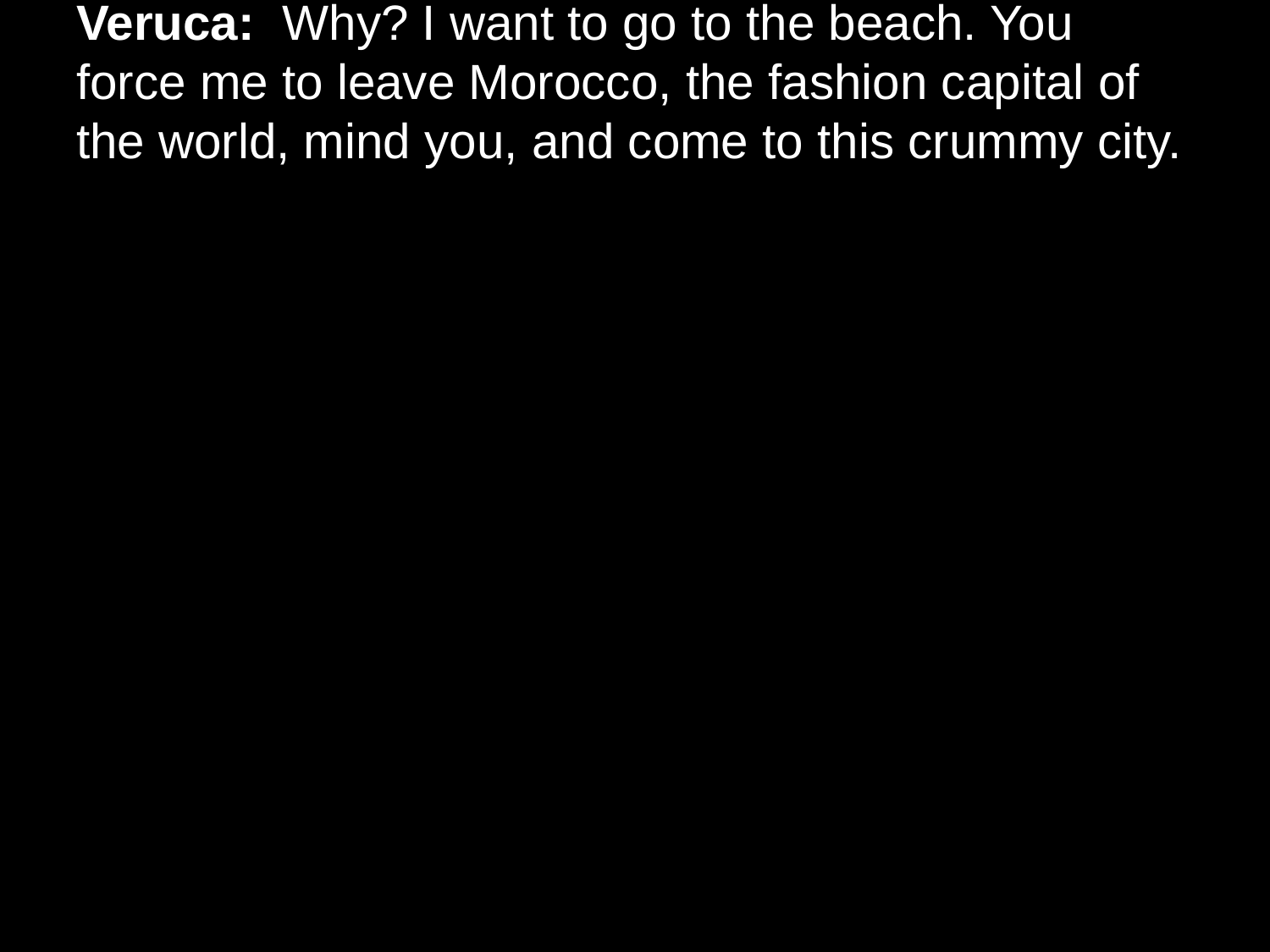

# Veruca:  Why? I want to go to the beach. You force me to leave Morocco, the fashion capital of the world, mind you, and come to this crummy city.